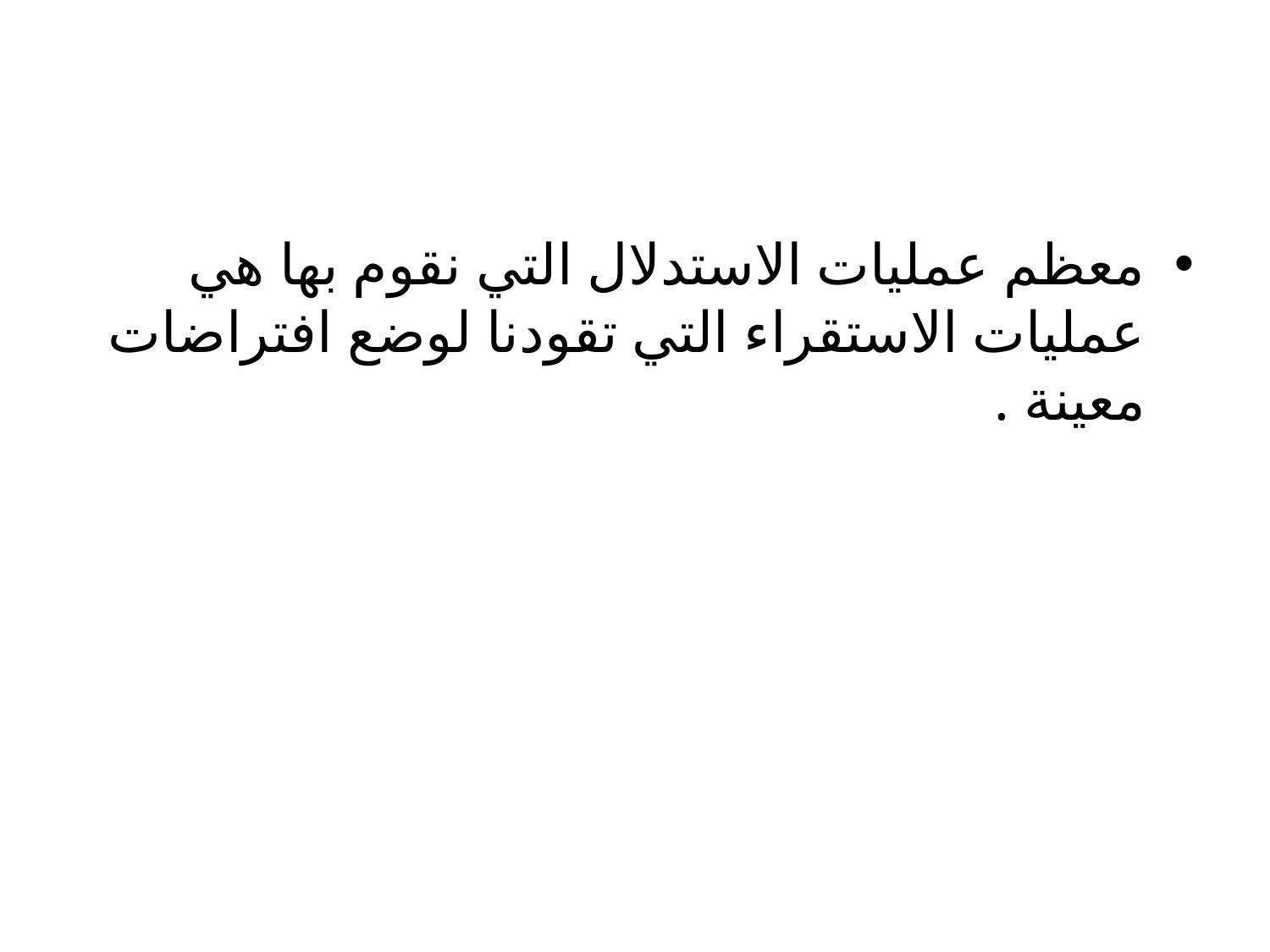

#
معظم عمليات الاستدلال التي نقوم بها هي عمليات الاستقراء التي تقودنا لوضع افتراضات معينة .